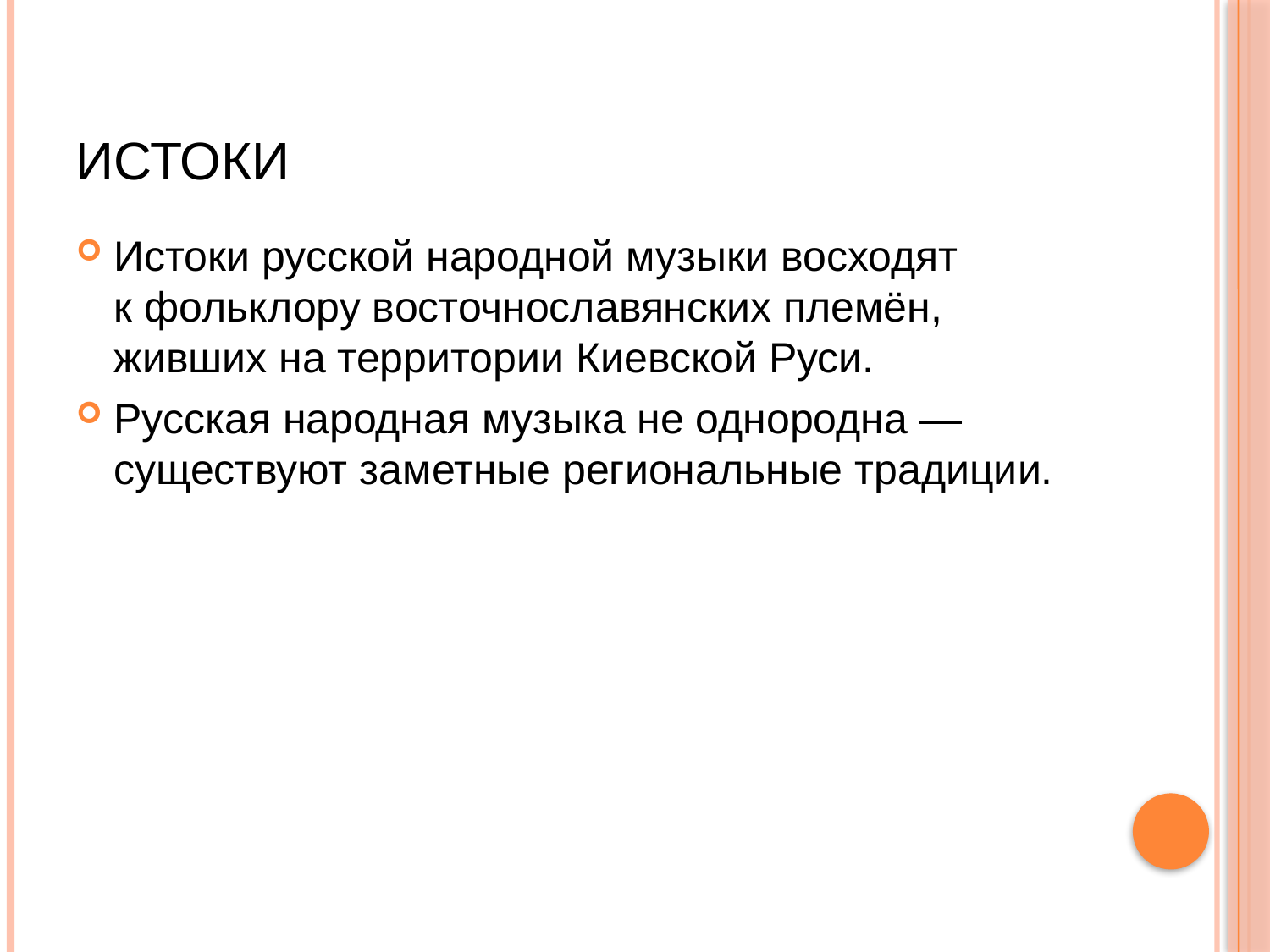

# Истоки
Истоки русской народной музыки восходят к фольклору восточнославянских племён, живших на территории Киевской Руси.
Русская народная музыка не однородна — существуют заметные региональные традиции.